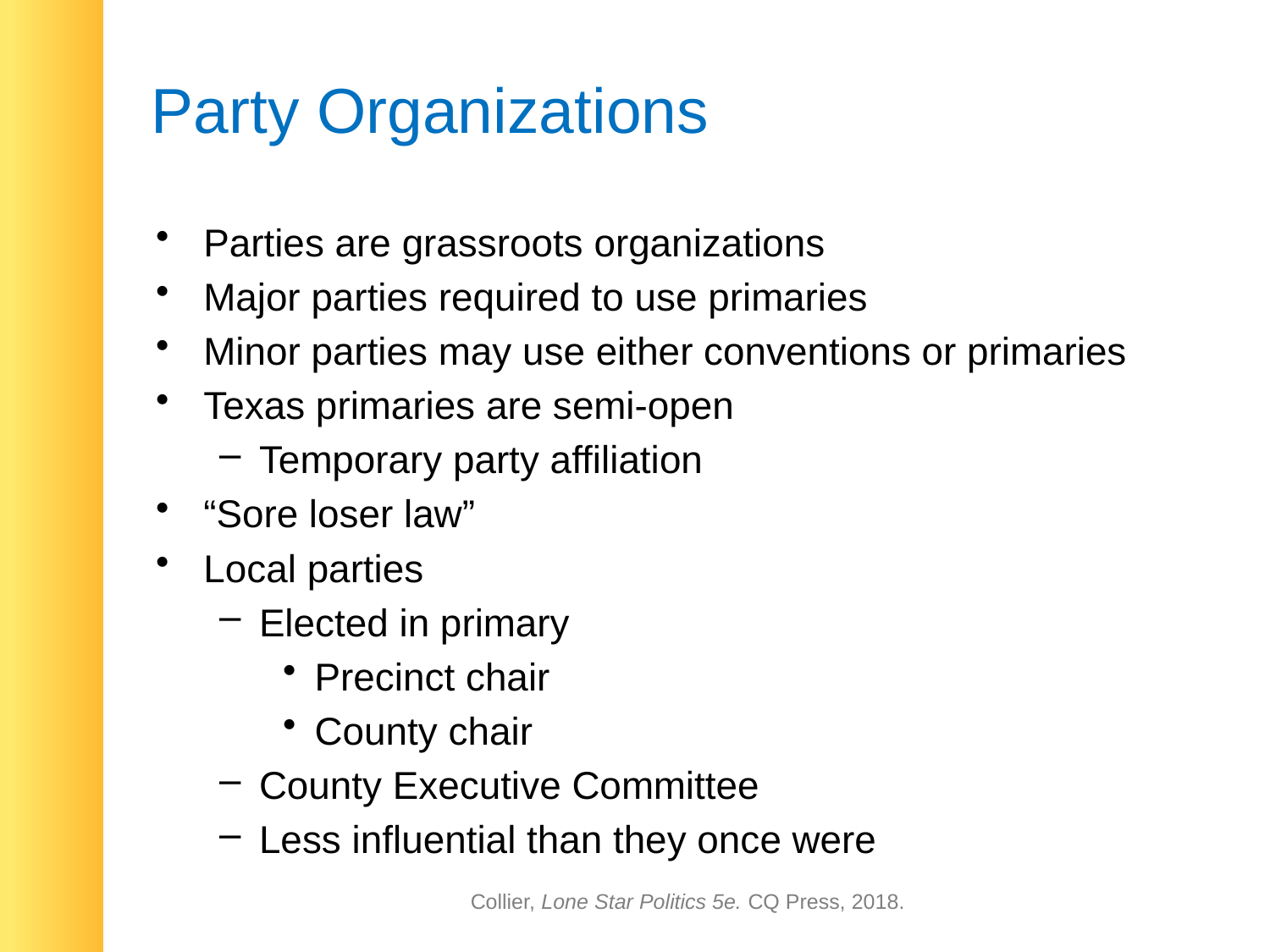

# Party Organizations
Parties are grassroots organizations
Major parties required to use primaries
Minor parties may use either conventions or primaries
Texas primaries are semi-open
Temporary party affiliation
“Sore loser law”
Local parties
Elected in primary
Precinct chair
County chair
County Executive Committee
Less influential than they once were

Collier, Lone Star Politics 5e. CQ Press, 2018.